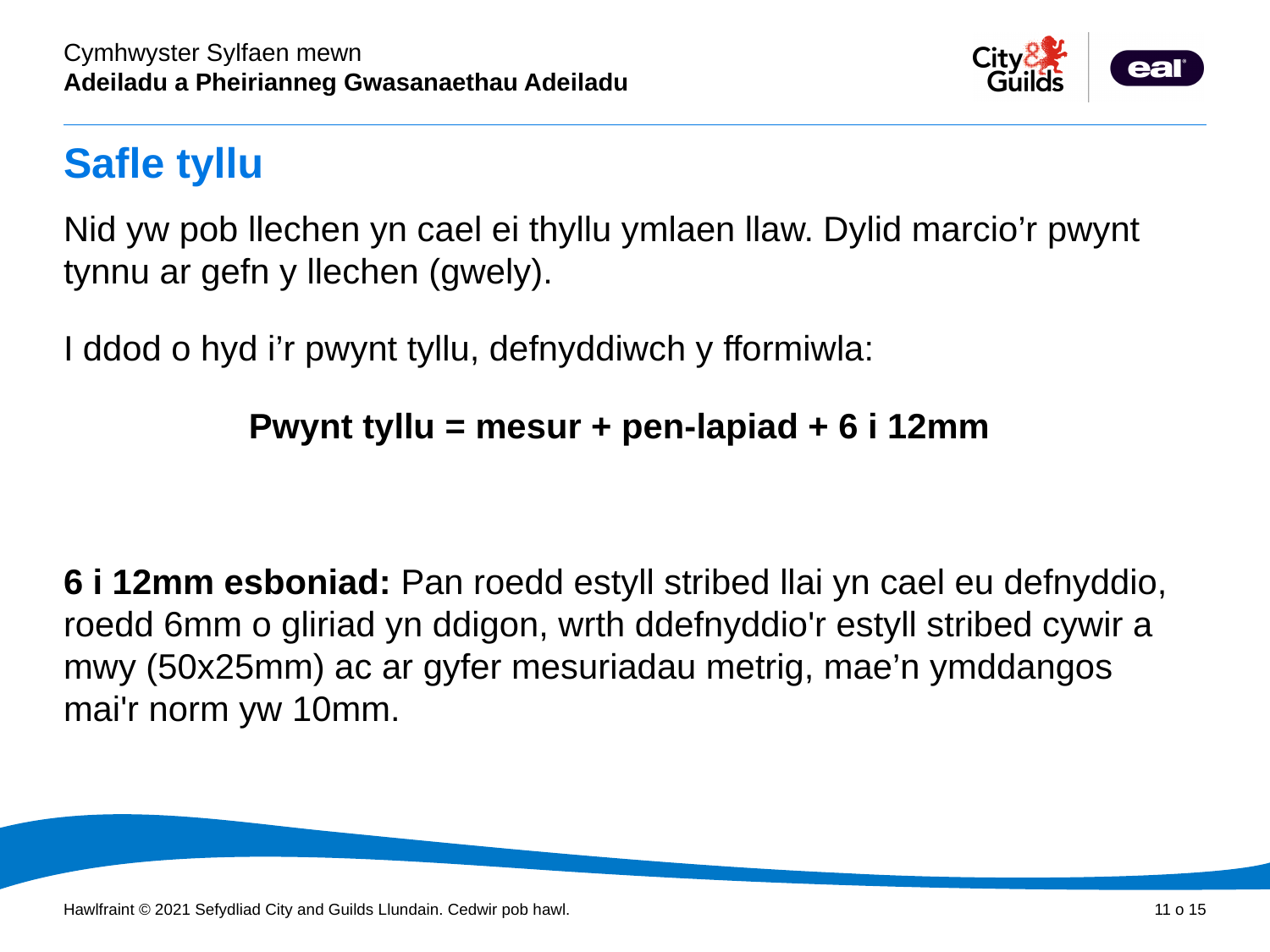

# Safle tyllu
Nid yw pob llechen yn cael ei thyllu ymlaen llaw. Dylid marcio’r pwynt tynnu ar gefn y llechen (gwely).
I ddod o hyd i’r pwynt tyllu, defnyddiwch y fformiwla:
Pwynt tyllu = mesur + pen-lapiad + 6 i 12mm

6 i 12mm esboniad: Pan roedd estyll stribed llai yn cael eu defnyddio, roedd 6mm o gliriad yn ddigon, wrth ddefnyddio'r estyll stribed cywir a mwy (50x25mm) ac ar gyfer mesuriadau metrig, mae’n ymddangos mai'r norm yw 10mm.